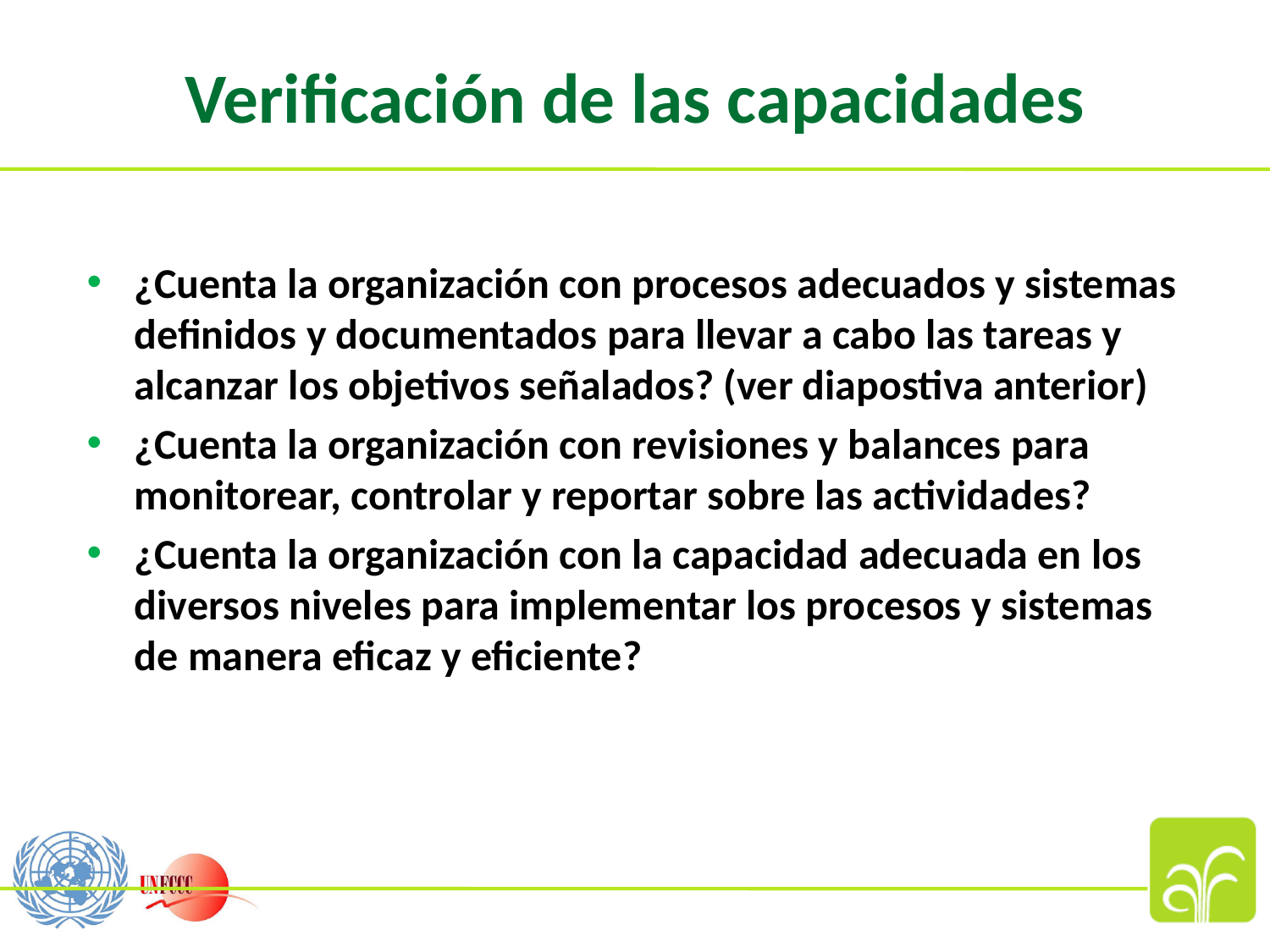

# Verificación de las capacidades
¿Cuenta la organización con procesos adecuados y sistemas definidos y documentados para llevar a cabo las tareas y alcanzar los objetivos señalados? (ver diapostiva anterior)
¿Cuenta la organización con revisiones y balances para monitorear, controlar y reportar sobre las actividades?
¿Cuenta la organización con la capacidad adecuada en los diversos niveles para implementar los procesos y sistemas de manera eficaz y eficiente?